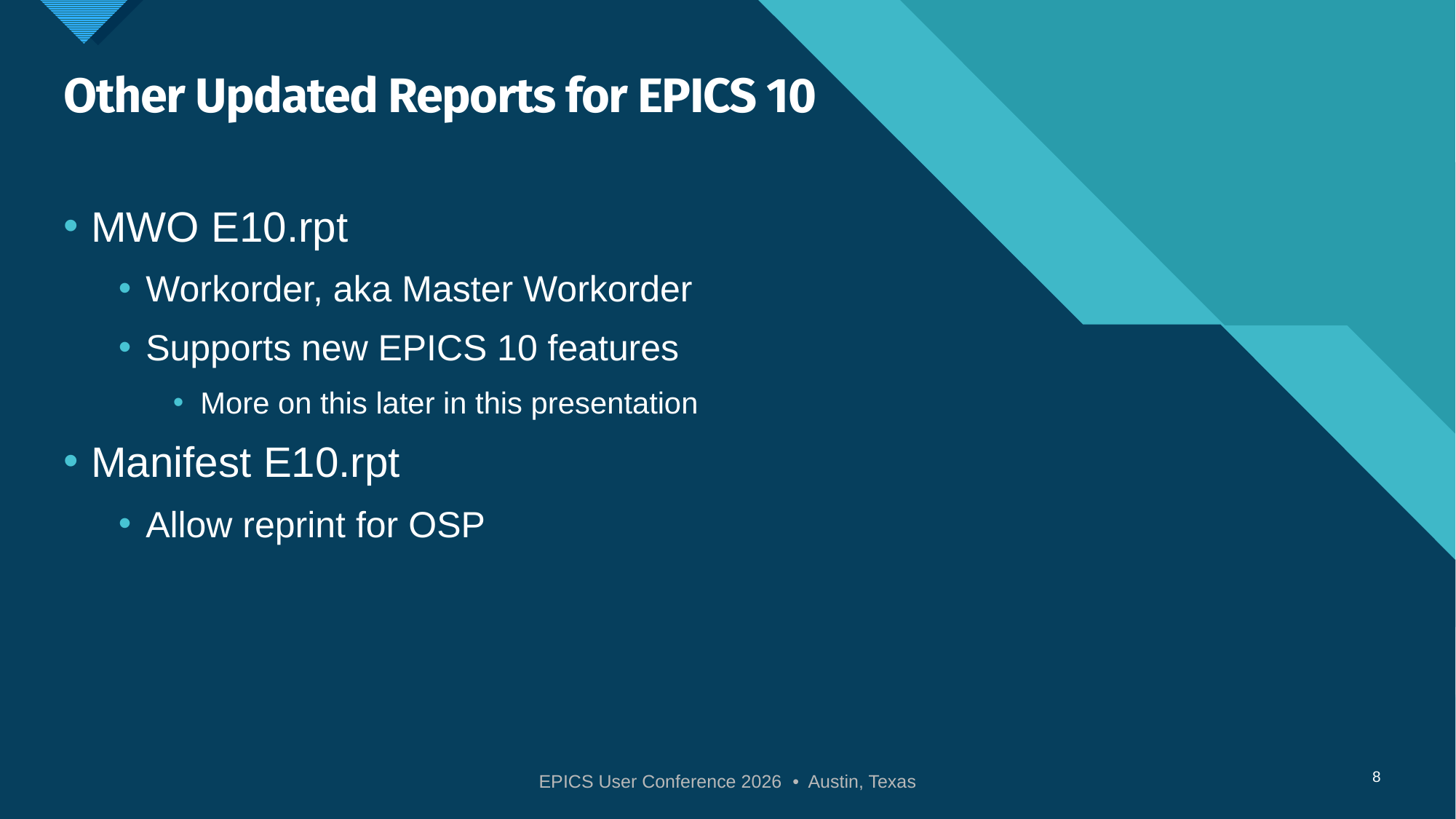

# Other Updated Reports for EPICS 10
MWO E10.rpt
Workorder, aka Master Workorder
Supports new EPICS 10 features
More on this later in this presentation
Manifest E10.rpt
Allow reprint for OSP

8
EPICS User Conference 2026  •  Austin, Texas